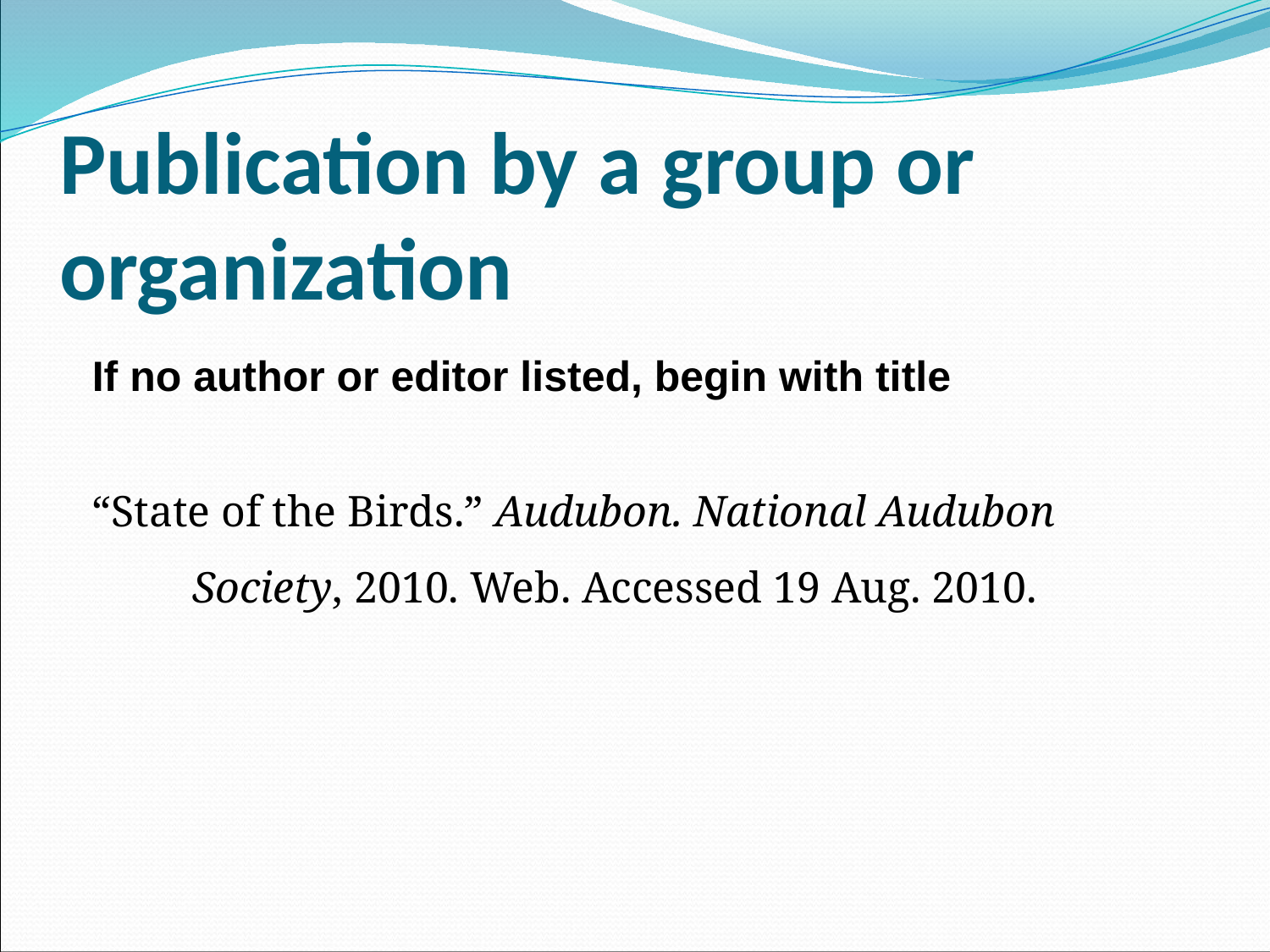

# Publication by a group or organization
If no author or editor listed, begin with title

“State of the Birds.” Audubon. National Audubon Society, 2010. Web. Accessed 19 Aug. 2010.